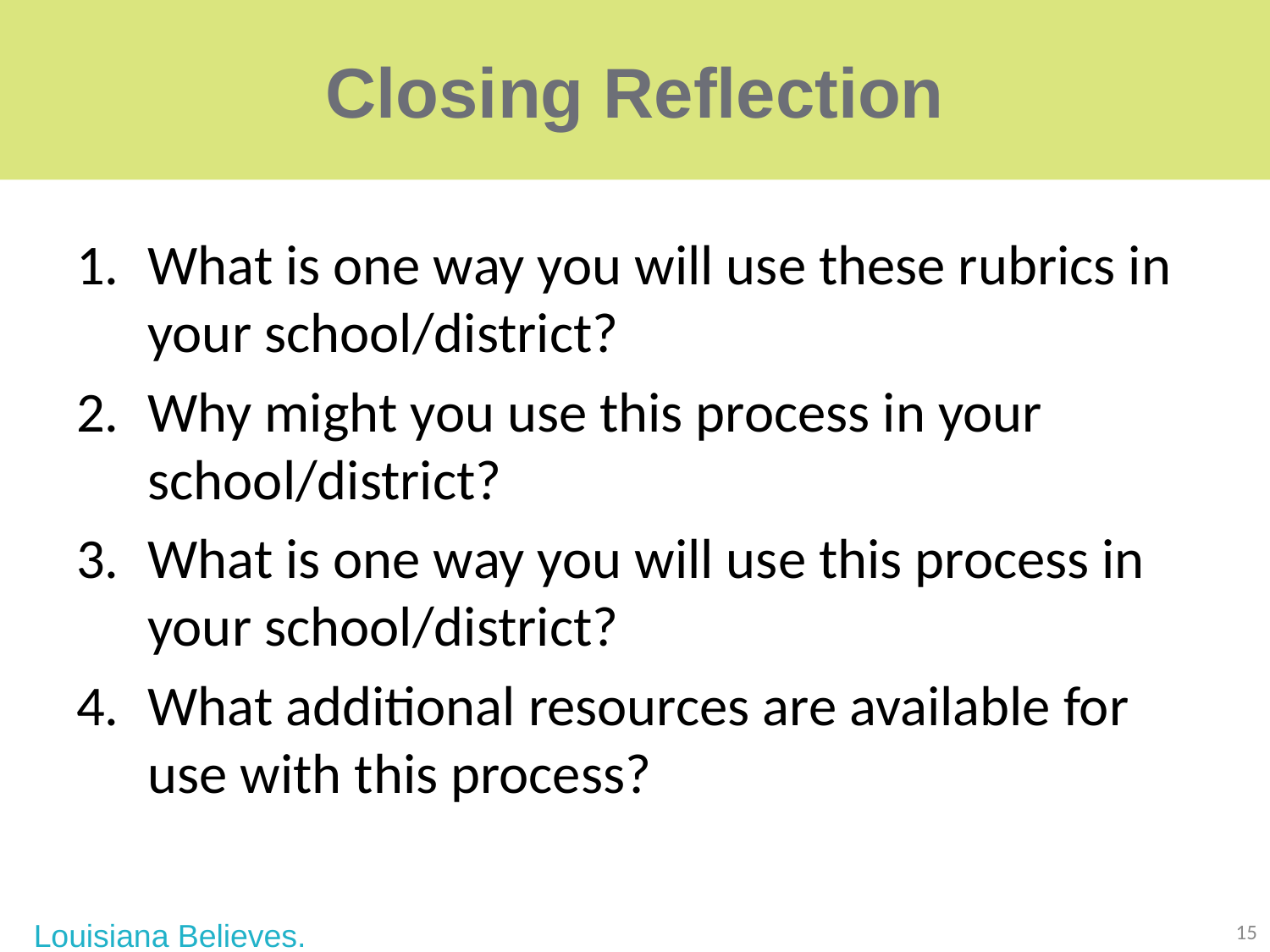

# Closing Reflection
What is one way you will use these rubrics in your school/district?
Why might you use this process in your school/district?
What is one way you will use this process in your school/district?
What additional resources are available for use with this process?
Louisiana Believes.
15